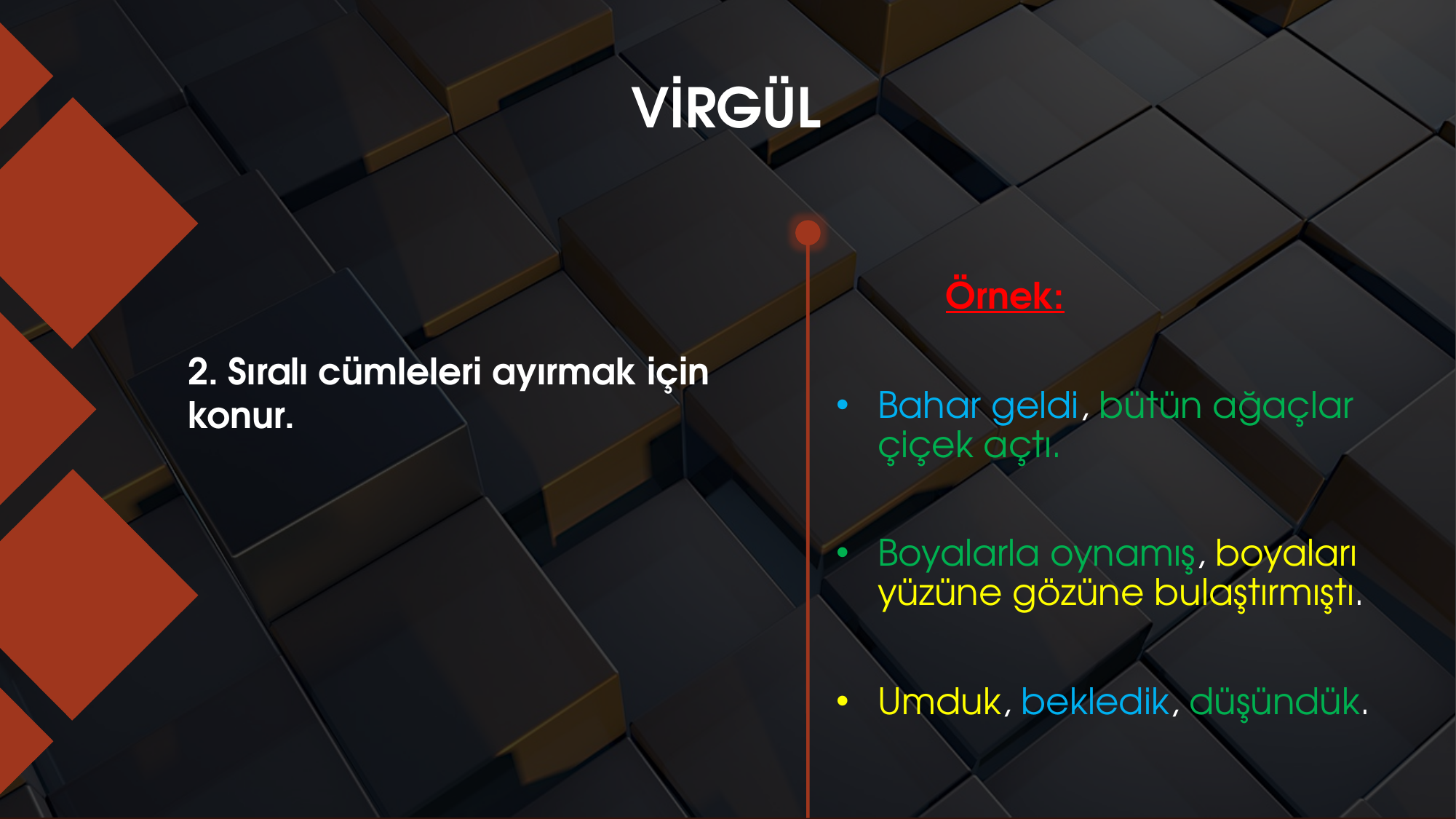

# VİRGÜL

	Örnek:

Bahar geldi, bütün ağaçlar çiçek açtı.

Boyalarla oynamış, boyaları yüzüne gözüne bulaştırmıştı.

Umduk, bekledik, düşündük.

2. Sıralı cümleleri ayırmak için konur.